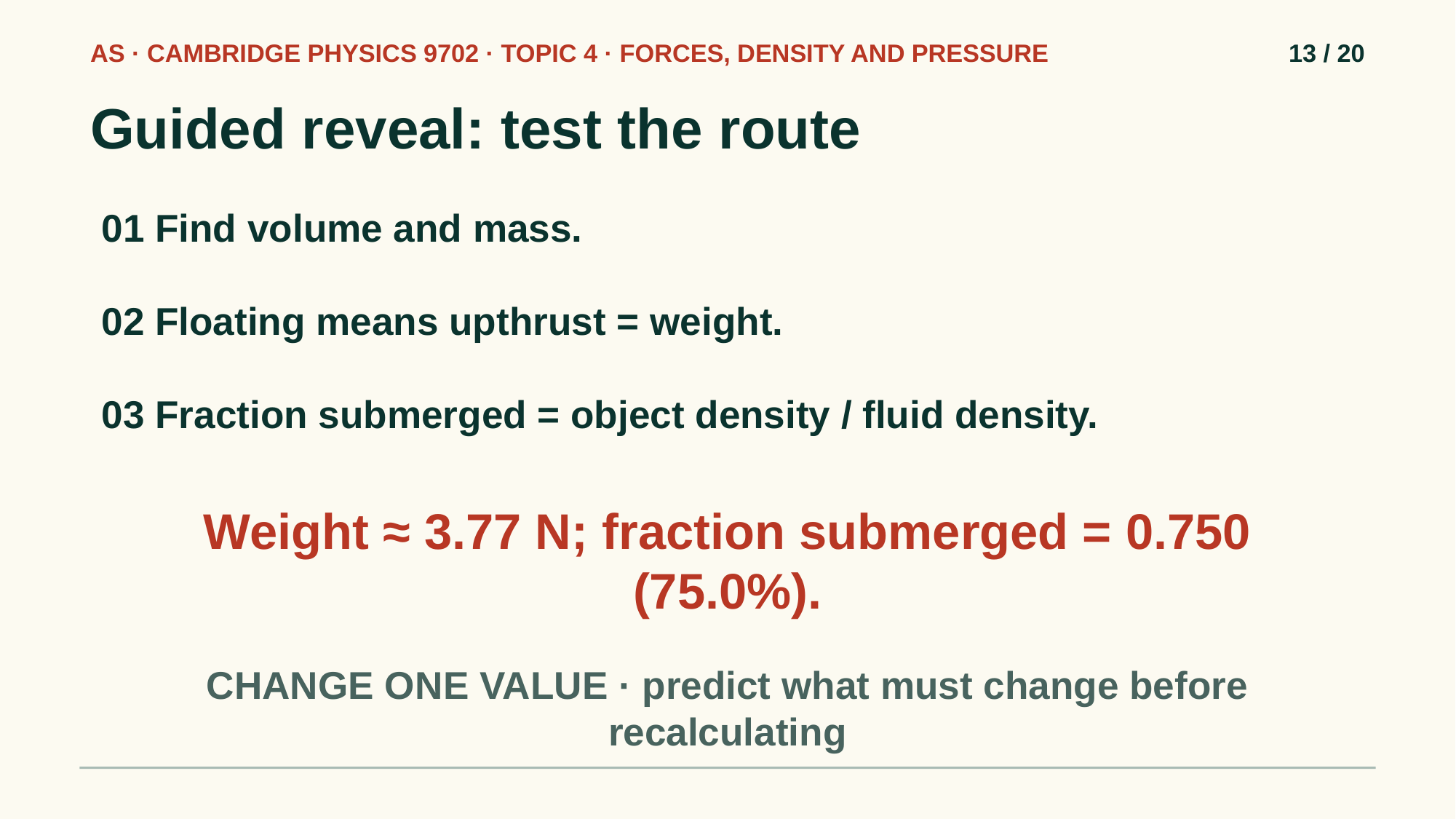

AS · CAMBRIDGE PHYSICS 9702 · TOPIC 4 · FORCES, DENSITY AND PRESSURE
13 / 20
Guided reveal: test the route
01 Find volume and mass.
02 Floating means upthrust = weight.
03 Fraction submerged = object density / fluid density.
Weight ≈ 3.77 N; fraction submerged = 0.750 (75.0%).
CHANGE ONE VALUE · predict what must change before recalculating